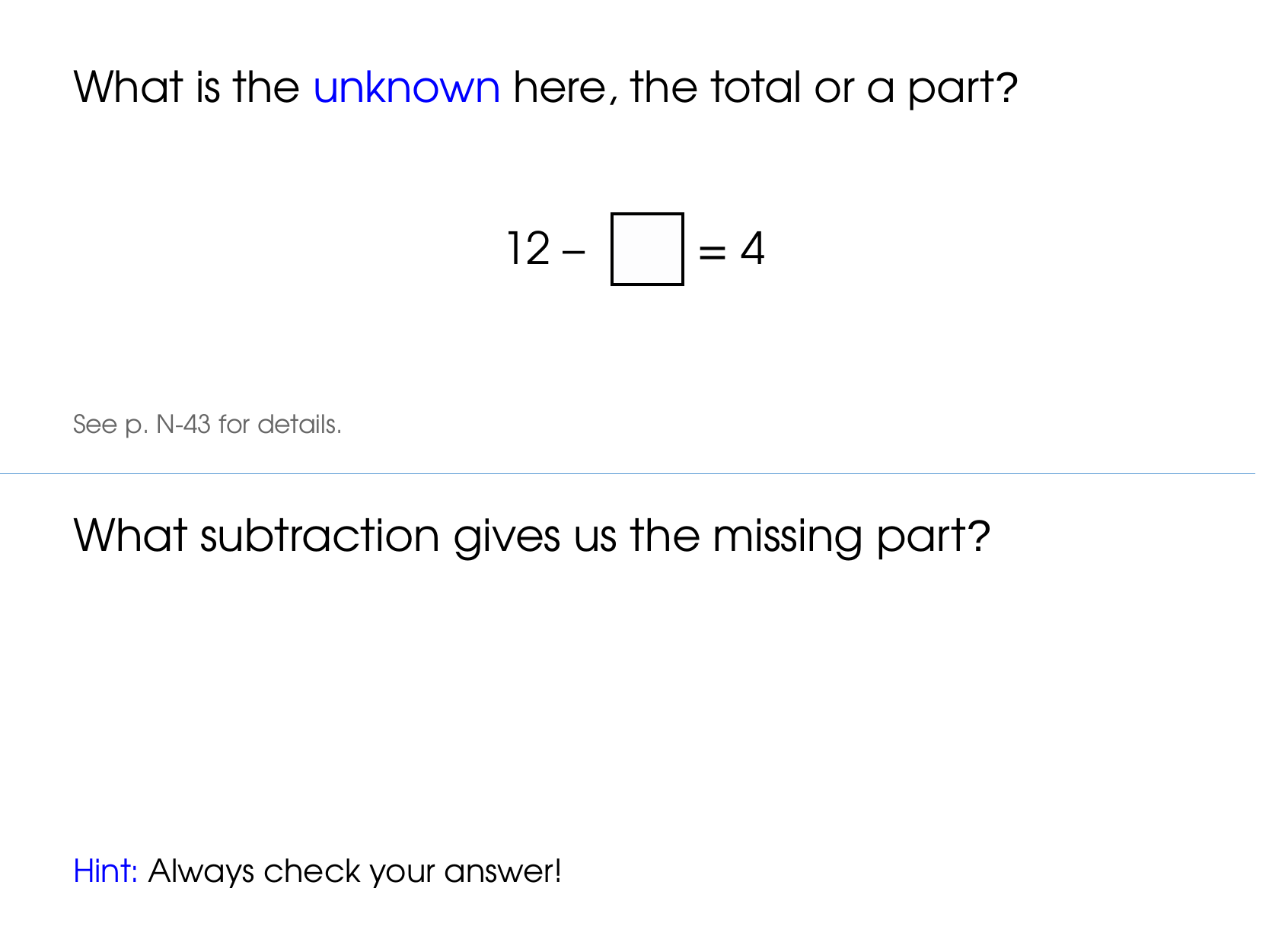

What is the unknown here, the total or a part?

12 –         = 4
See p. N-43 for details.
What subtraction gives us the missing part?
Hint: Always check your answer!